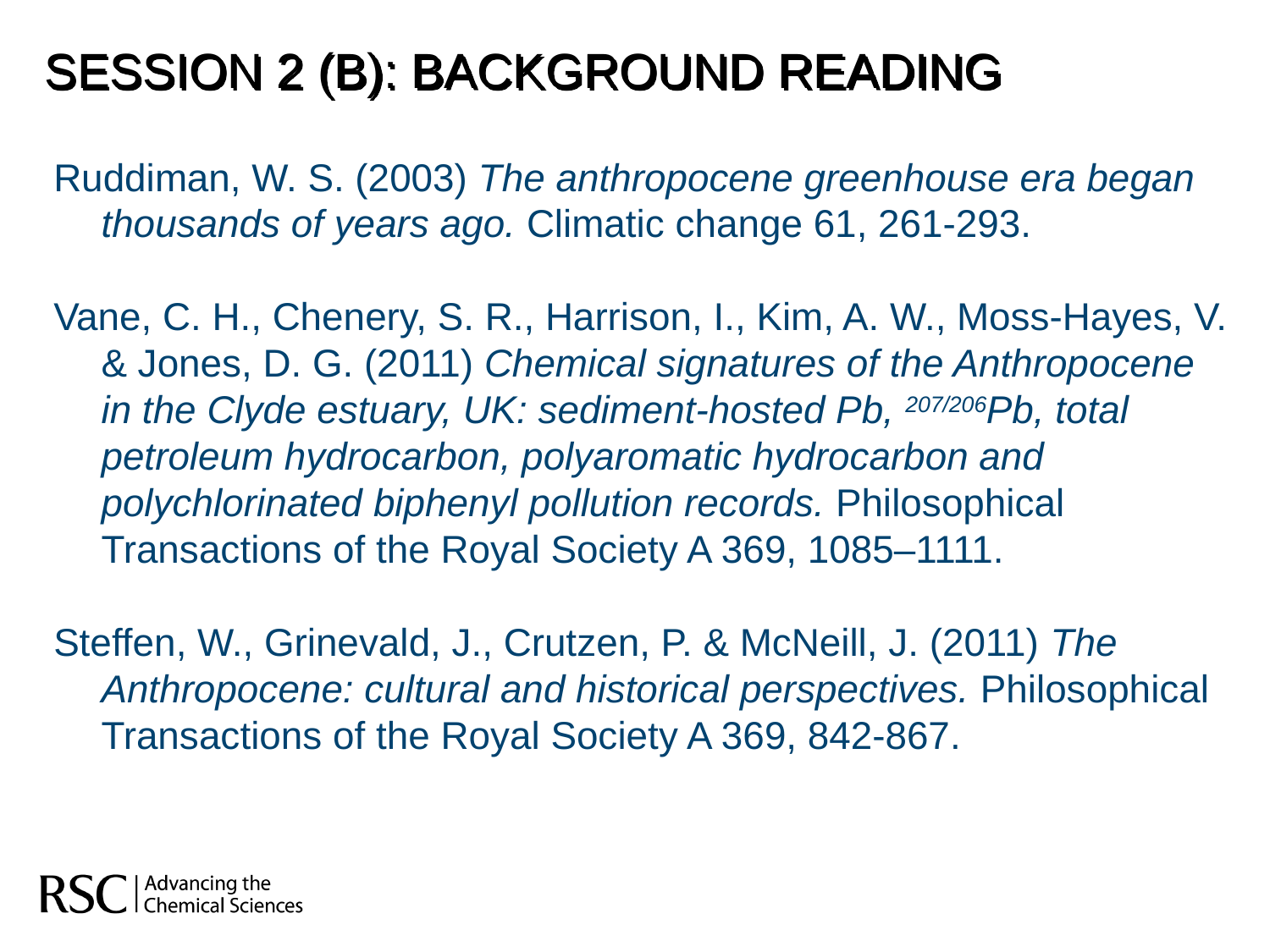

Session 2 (b): BACKGROUND READING
Ruddiman, W. S. (2003) The anthropocene greenhouse era began thousands of years ago. Climatic change 61, 261-293.

Vane, C. H., Chenery, S. R., Harrison, I., Kim, A. W., Moss-Hayes, V. & Jones, D. G. (2011) Chemical signatures of the Anthropocene in the Clyde estuary, UK: sediment-hosted Pb, 207/206Pb, total petroleum hydrocarbon, polyaromatic hydrocarbon and polychlorinated biphenyl pollution records. Philosophical Transactions of the Royal Society A 369, 1085–1111.

Steffen, W., Grinevald, J., Crutzen, P. & McNeill, J. (2011) The Anthropocene: cultural and historical perspectives. Philosophical Transactions of the Royal Society A 369, 842-867.